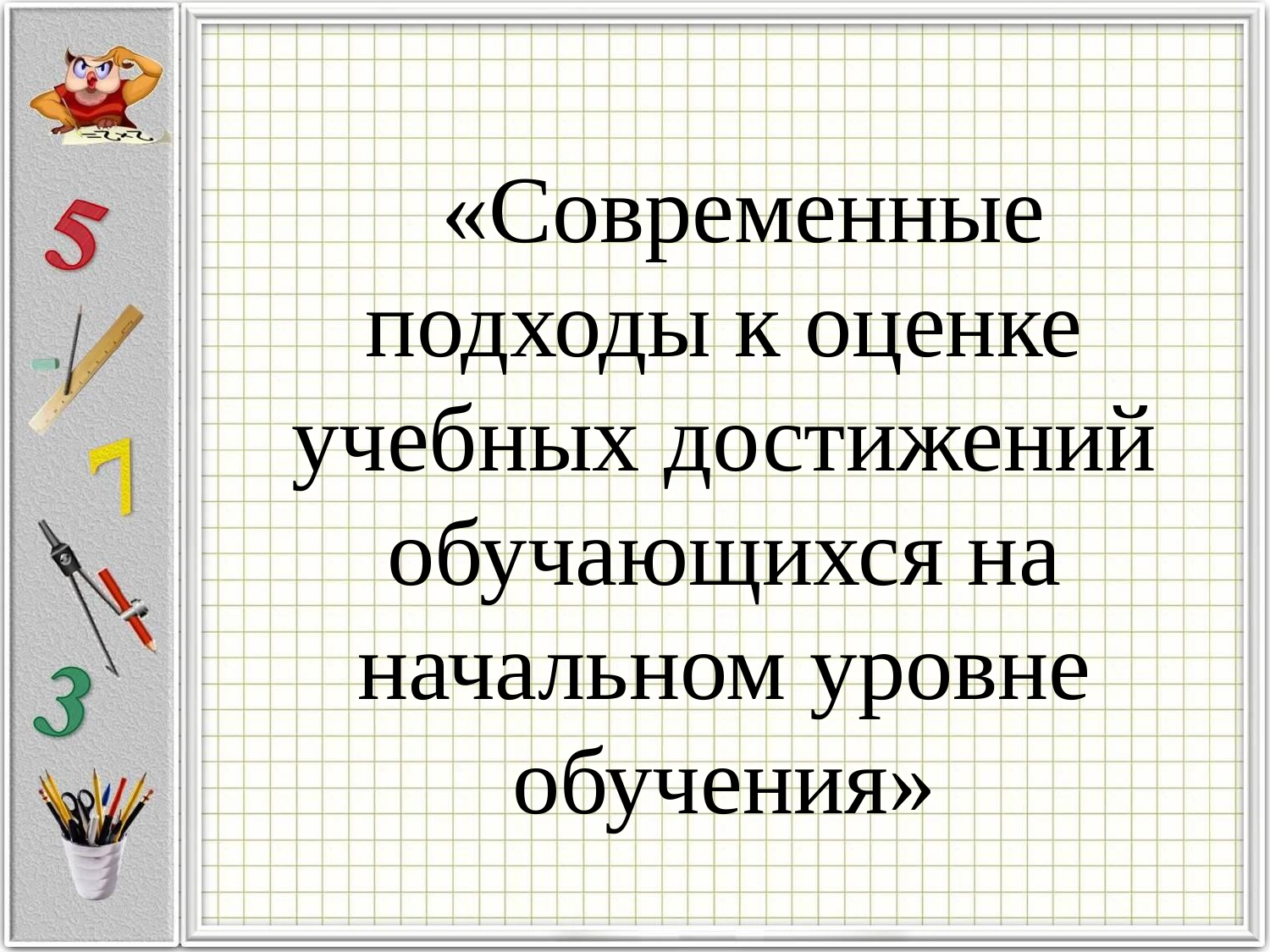

# «Современные подходы к оценке учебных достижений обучающихся на начальном уровне обучения»